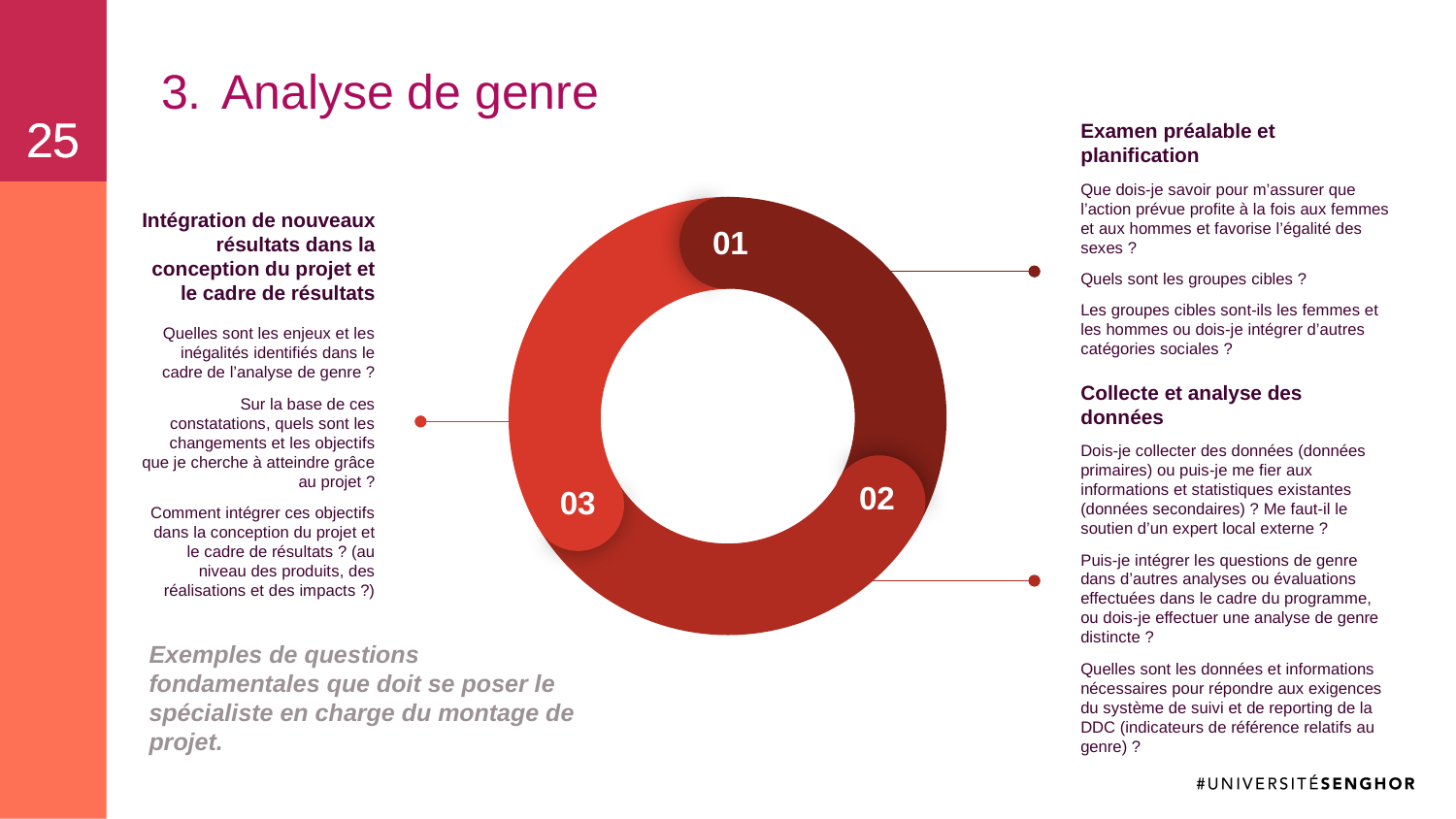

25
25
# Analyse de genre

01

02
03
Examen préalable et planification
Que dois-je savoir pour m’assurer que l’action prévue profite à la fois aux femmes et aux hommes et favorise l’égalité des sexes ?
Quels sont les groupes cibles ?
Les groupes cibles sont-ils les femmes et les hommes ou dois-je intégrer d’autres catégories sociales ?

Intégration de nouveaux résultats dans la conception du projet et le cadre de résultats

Quelles sont les enjeux et les inégalités identifiés dans le cadre de l’analyse de genre ?
Sur la base de ces constatations, quels sont les changements et les objectifs que je cherche à atteindre grâce au projet ?
Comment intégrer ces objectifs dans la conception du projet et le cadre de résultats ? (au niveau des produits, des réalisations et des impacts ?)

Collecte et analyse des données
Dois-je collecter des données (données primaires) ou puis-je me fier aux informations et statistiques existantes (données secondaires) ? Me faut-il le soutien d’un expert local externe ?
Puis-je intégrer les questions de genre dans d’autres analyses ou évaluations effectuées dans le cadre du programme, ou dois-je effectuer une analyse de genre distincte ?
Quelles sont les données et informations nécessaires pour répondre aux exigences du système de suivi et de reporting de la DDC (indicateurs de référence relatifs au genre) ?

Exemples de questions fondamentales que doit se poser le spécialiste en charge du montage de projet.